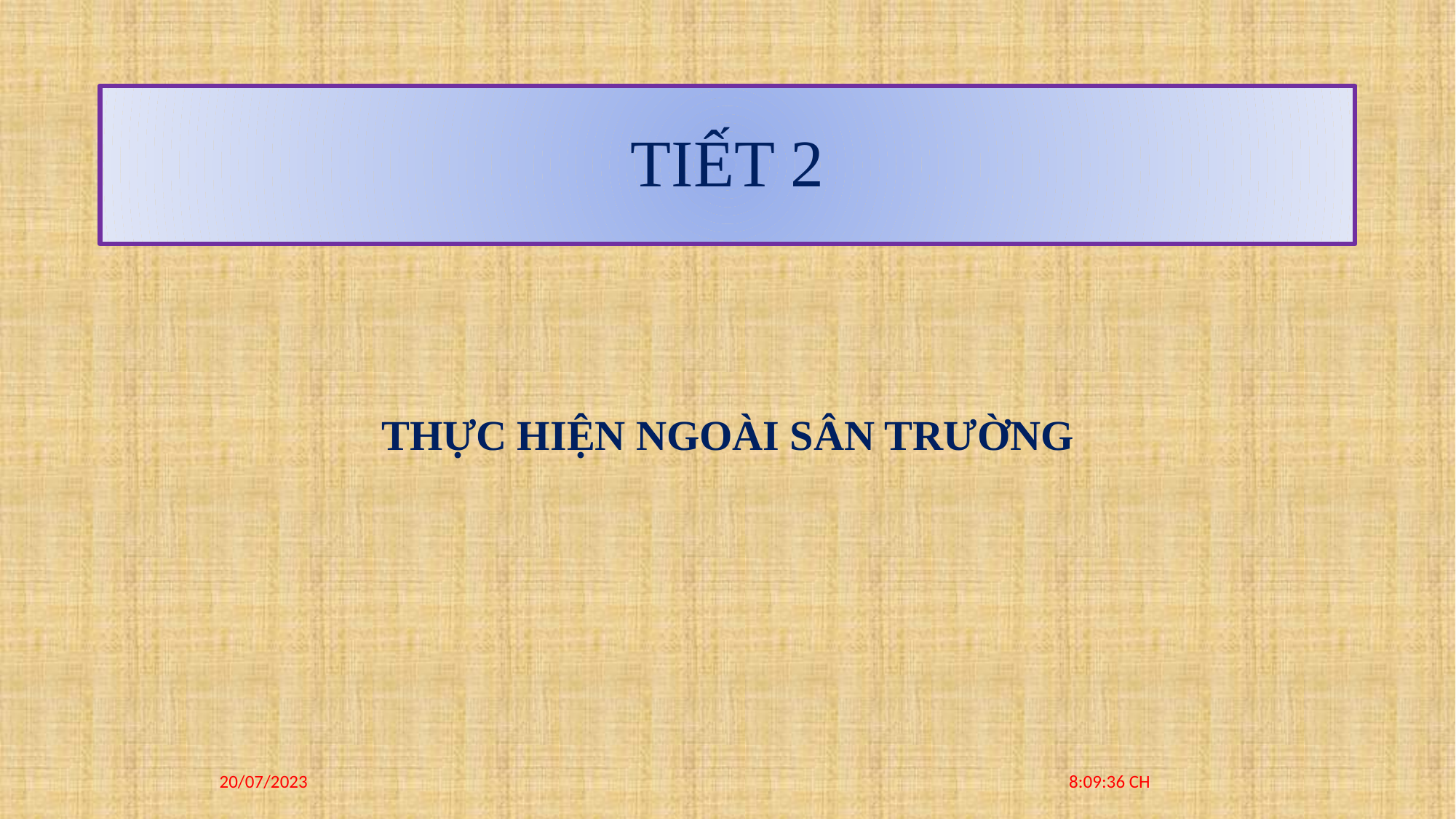

TIẾT 2
THỰC HIỆN NGOÀI SÂN TRƯỜNG
20/07/2023
8:09:36 CH